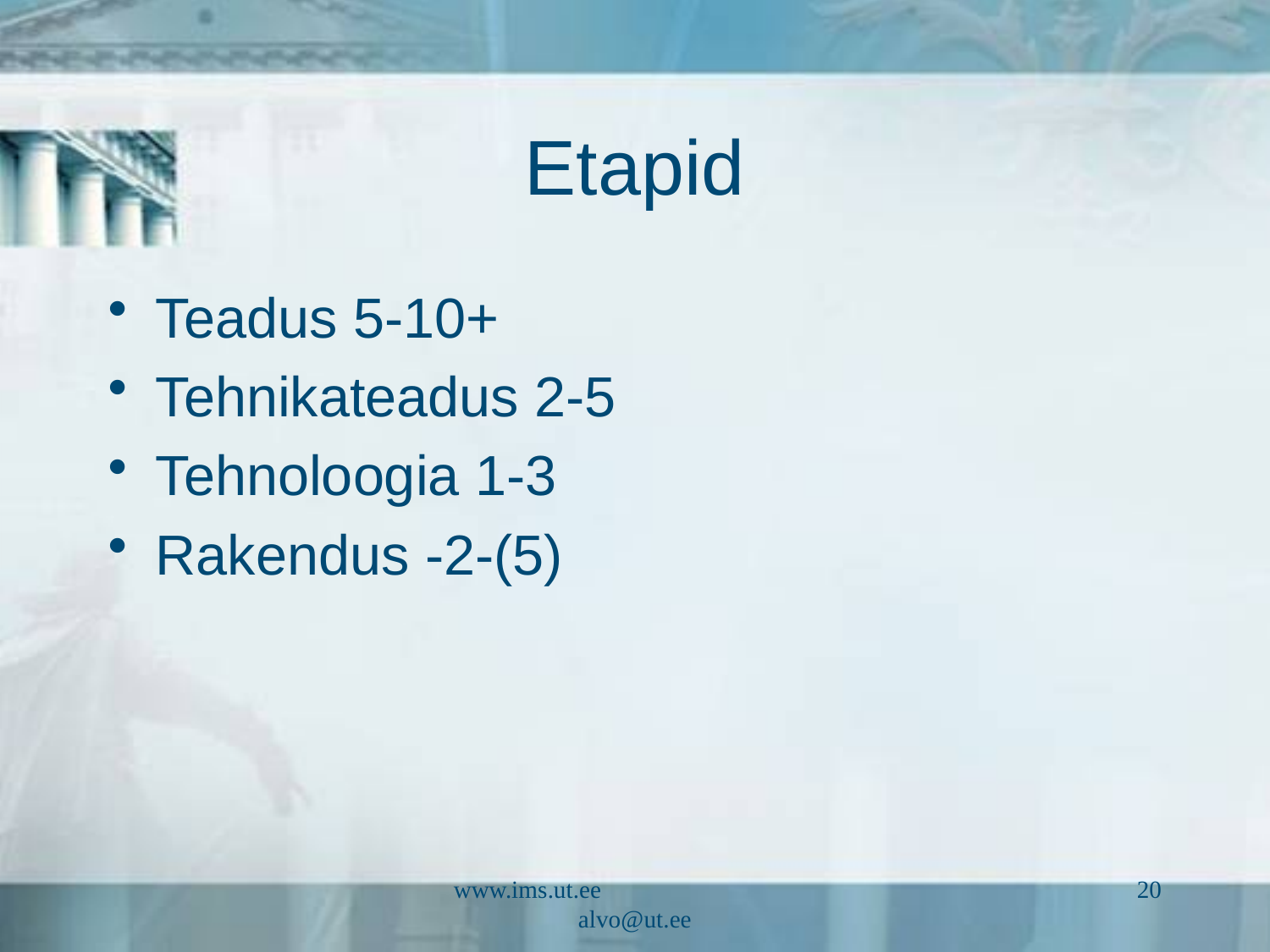

# Etapid
Teadus 5-10+
Tehnikateadus 2-5
Tehnoloogia 1-3
Rakendus -2-(5)
www.ims.ut.ee                                    alvo@ut.ee
20